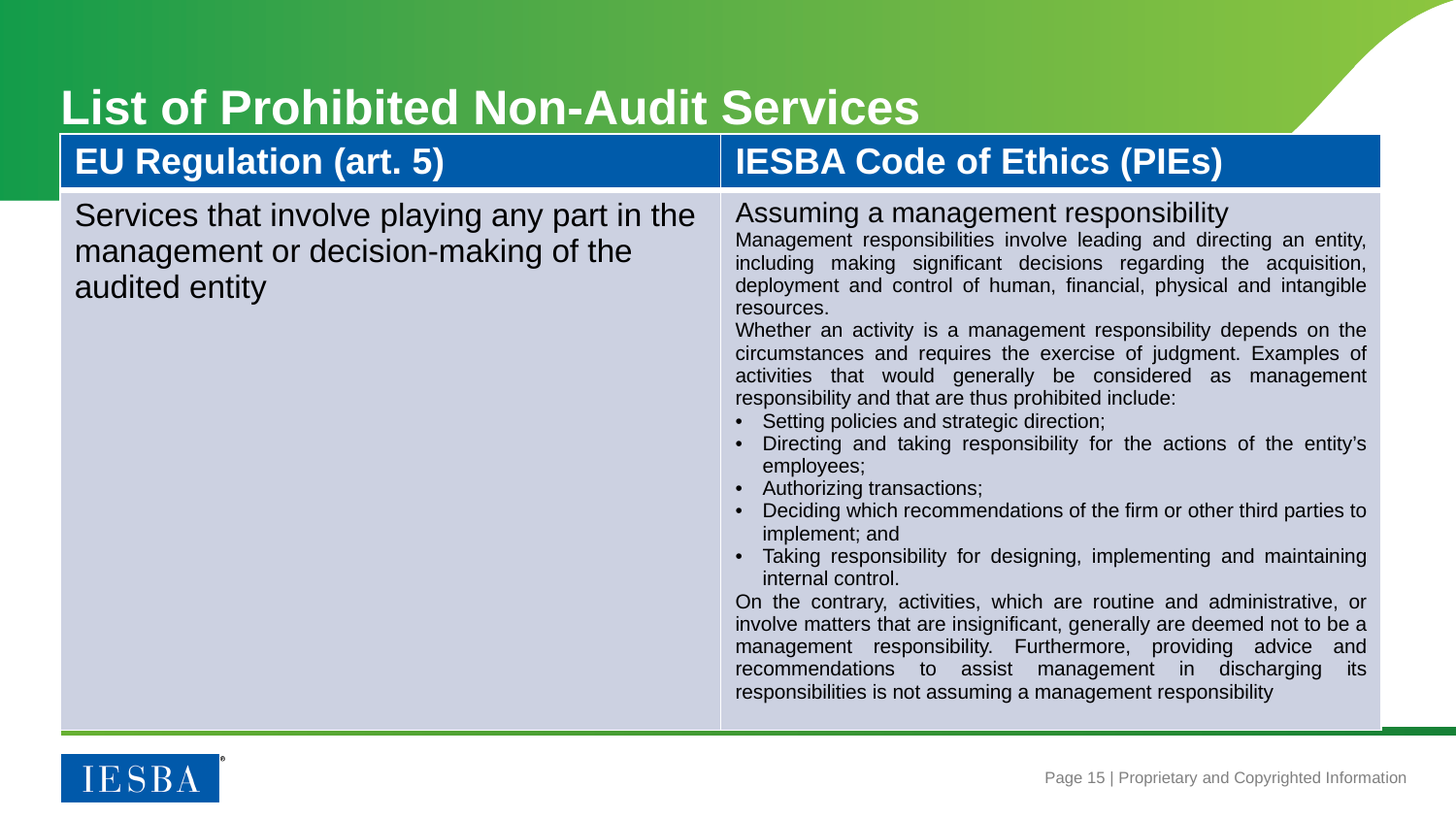

# List of Prohibited Non-Audit Services
| EU Regulation (art. 5) | IESBA Code of Ethics (PIEs) |
| --- | --- |
| Services that involve playing any part in the management or decision-making of the audited entity | Assuming a management responsibility Management responsibilities involve leading and directing an entity, including making significant decisions regarding the acquisition, deployment and control of human, financial, physical and intangible resources. Whether an activity is a management responsibility depends on the circumstances and requires the exercise of judgment. Examples of activities that would generally be considered as management responsibility and that are thus prohibited include: Setting policies and strategic direction; Directing and taking responsibility for the actions of the entity’s employees; Authorizing transactions; Deciding which recommendations of the firm or other third parties to implement; and Taking responsibility for designing, implementing and maintaining internal control. On the contrary, activities, which are routine and administrative, or involve matters that are insignificant, generally are deemed not to be a management responsibility. Furthermore, providing advice and recommendations to assist management in discharging its responsibilities is not assuming a management responsibility |